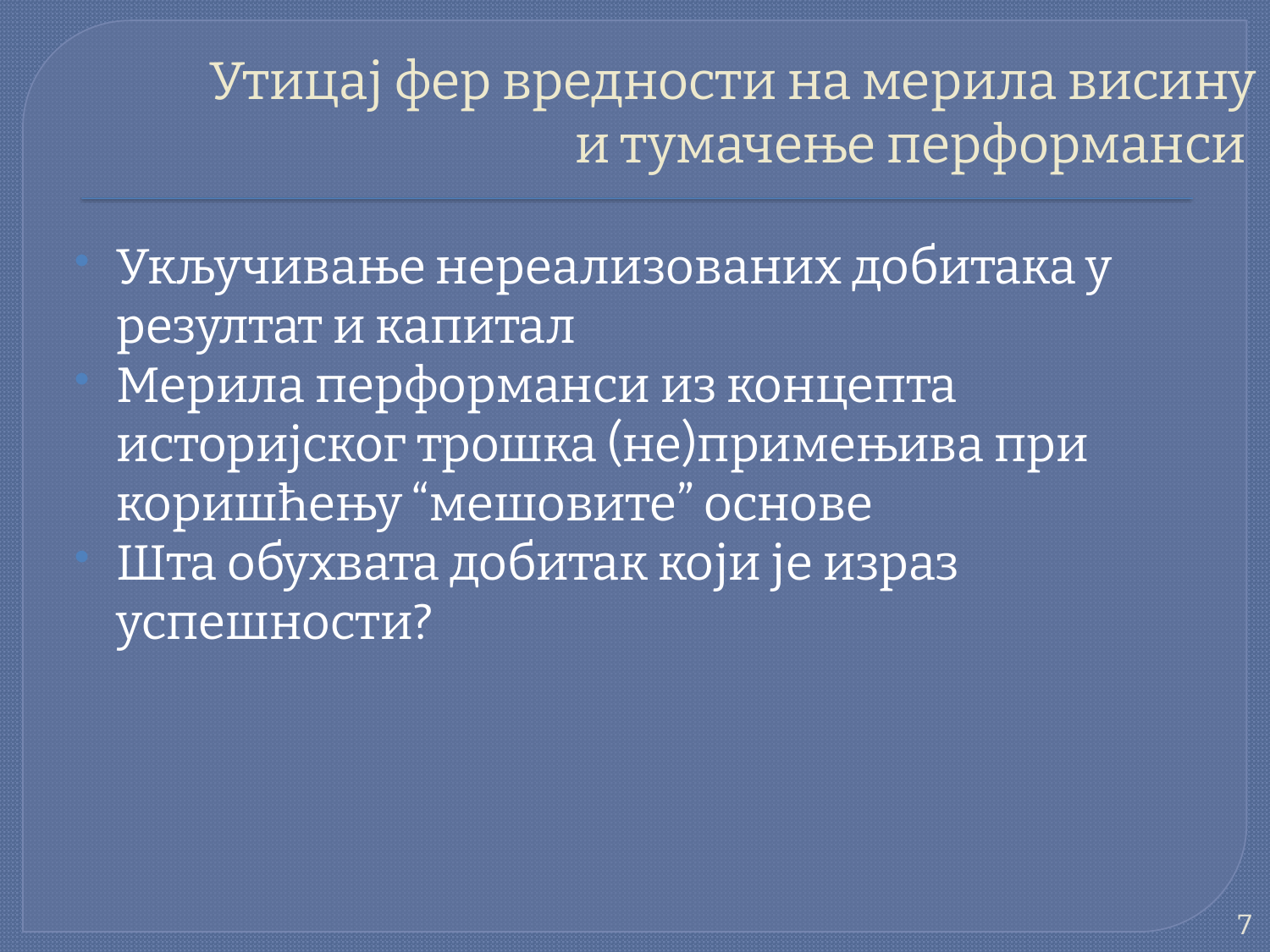

# Утицај фер вредности на мерила висину и тумачење перформанси
Укључивање нереализованих добитака у резултат и капитал
Мерила перформанси из концепта историјског трошка (не)примењива при коришћењу “мешовите” основе
Шта обухвата добитак који је израз успешности?
7